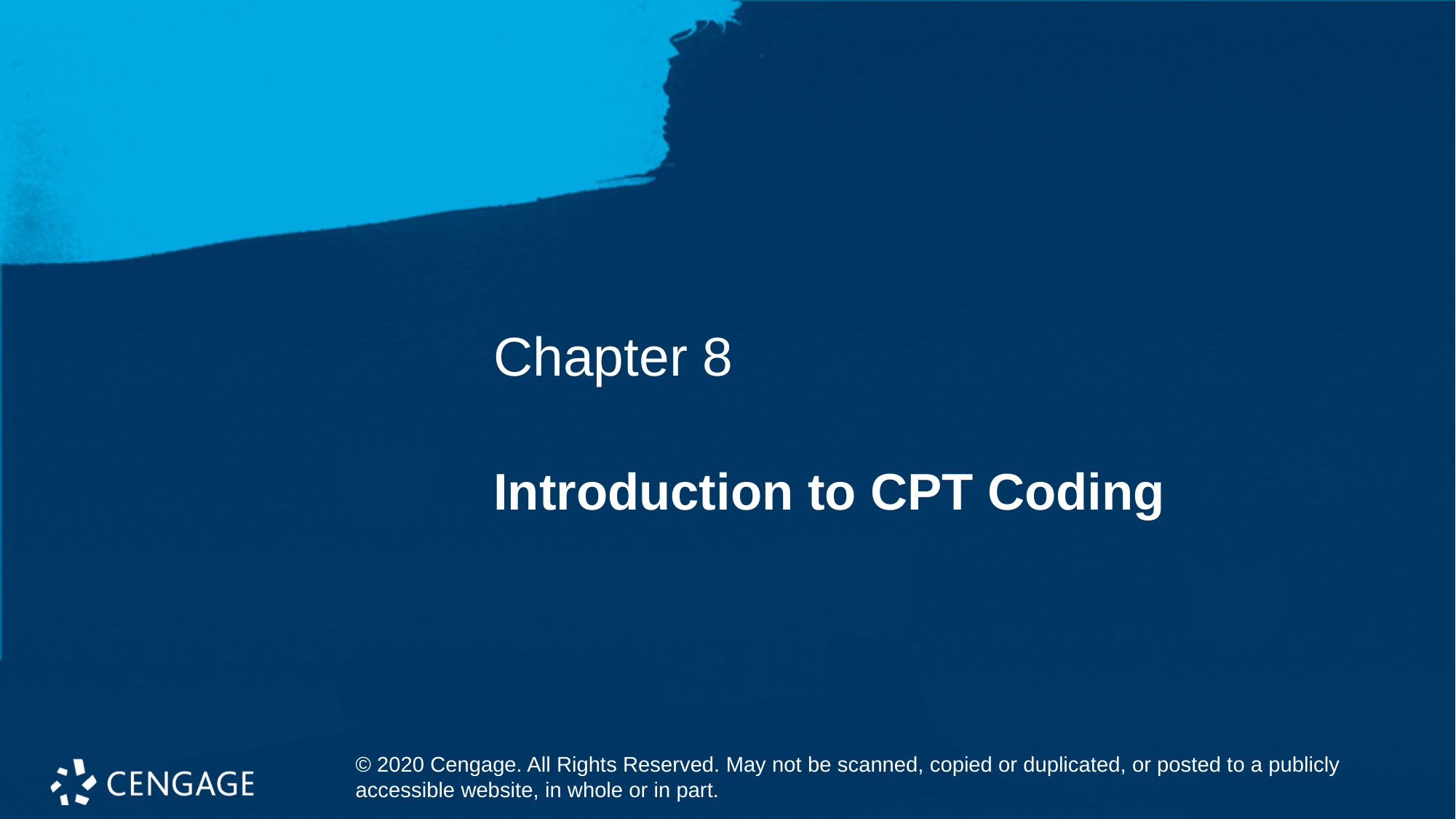

Chapter 8
# Introduction to CPT Coding